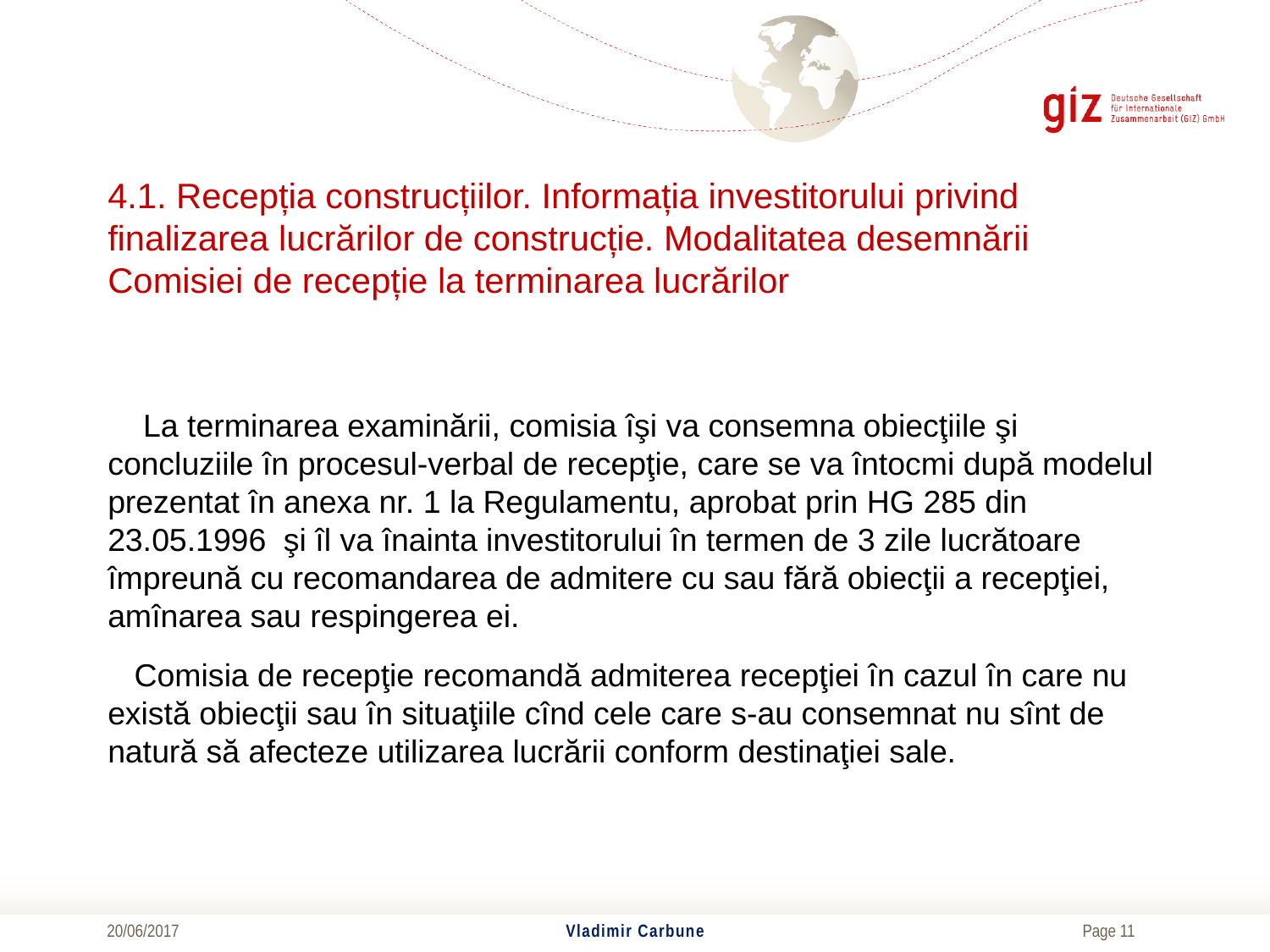

# 4.1. Recepția construcțiilor. Informația investitorului privind finalizarea lucrărilor de construcție. Modalitatea desemnării Comisiei de recepție la terminarea lucrărilor

    La terminarea examinării, comisia îşi va consemna obiecţiile şi concluziile în procesul-verbal de recepţie, care se va întocmi după modelul prezentat în anexa nr. 1 la Regulamentu, aprobat prin HG 285 din 23.05.1996  şi îl va înainta investitorului în termen de 3 zile lucrătoare împreună cu recomandarea de admitere cu sau fără obiecţii a recepţiei, amînarea sau respingerea ei.
   Comisia de recepţie recomandă admiterea recepţiei în cazul în care nu există obiecţii sau în situaţiile cînd cele care s-au consemnat nu sînt de natură să afecteze utilizarea lucrării conform destinaţiei sale.
20/06/2017
Vladimir Carbune